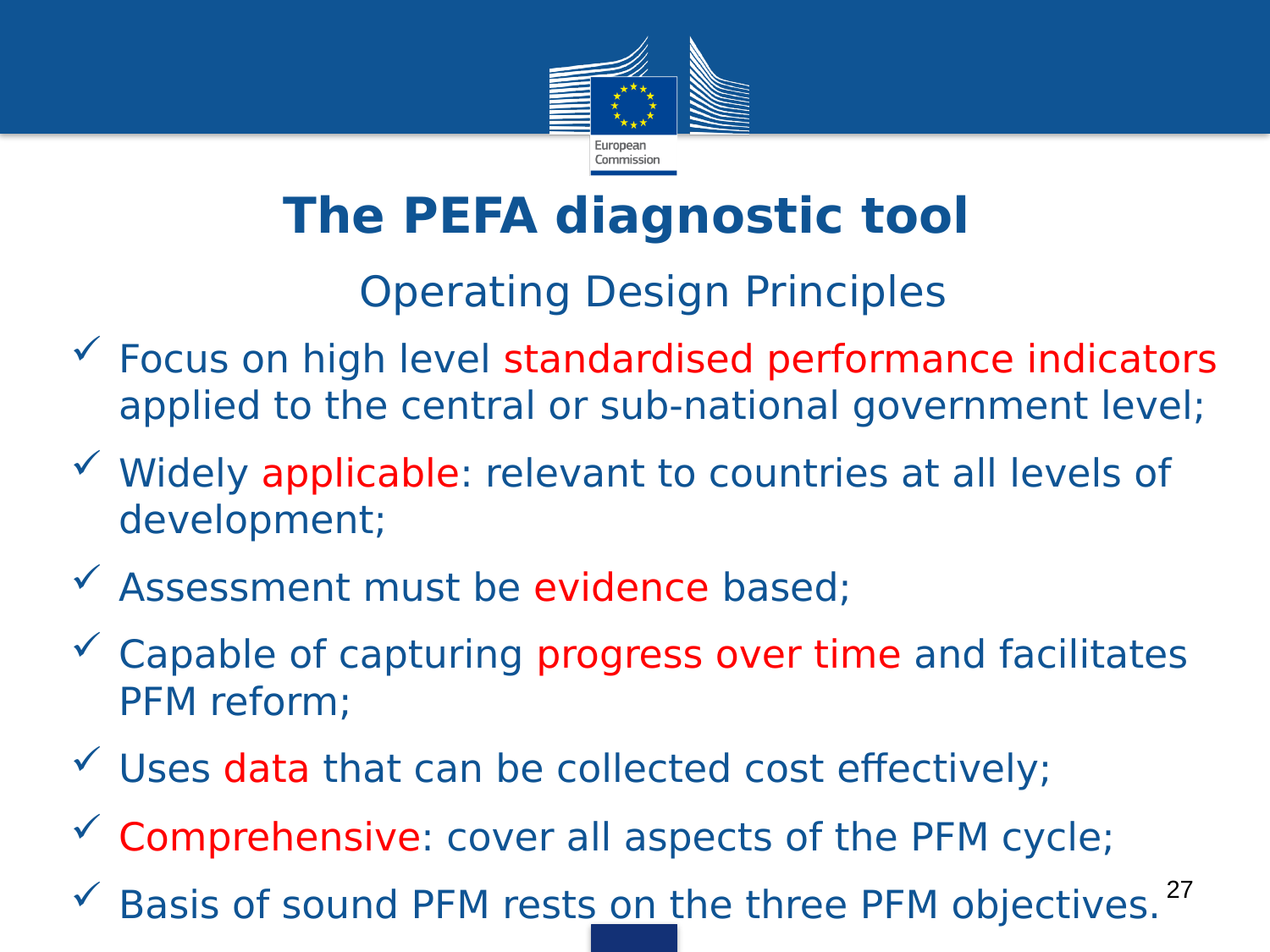

The PEFA diagnostic tool
Operating Design Principles
Focus on high level standardised performance indicators applied to the central or sub-national government level;
Widely applicable: relevant to countries at all levels of development;
Assessment must be evidence based;
Capable of capturing progress over time and facilitates PFM reform;
Uses data that can be collected cost effectively;
Comprehensive: cover all aspects of the PFM cycle;
Basis of sound PFM rests on the three PFM objectives.

22
27